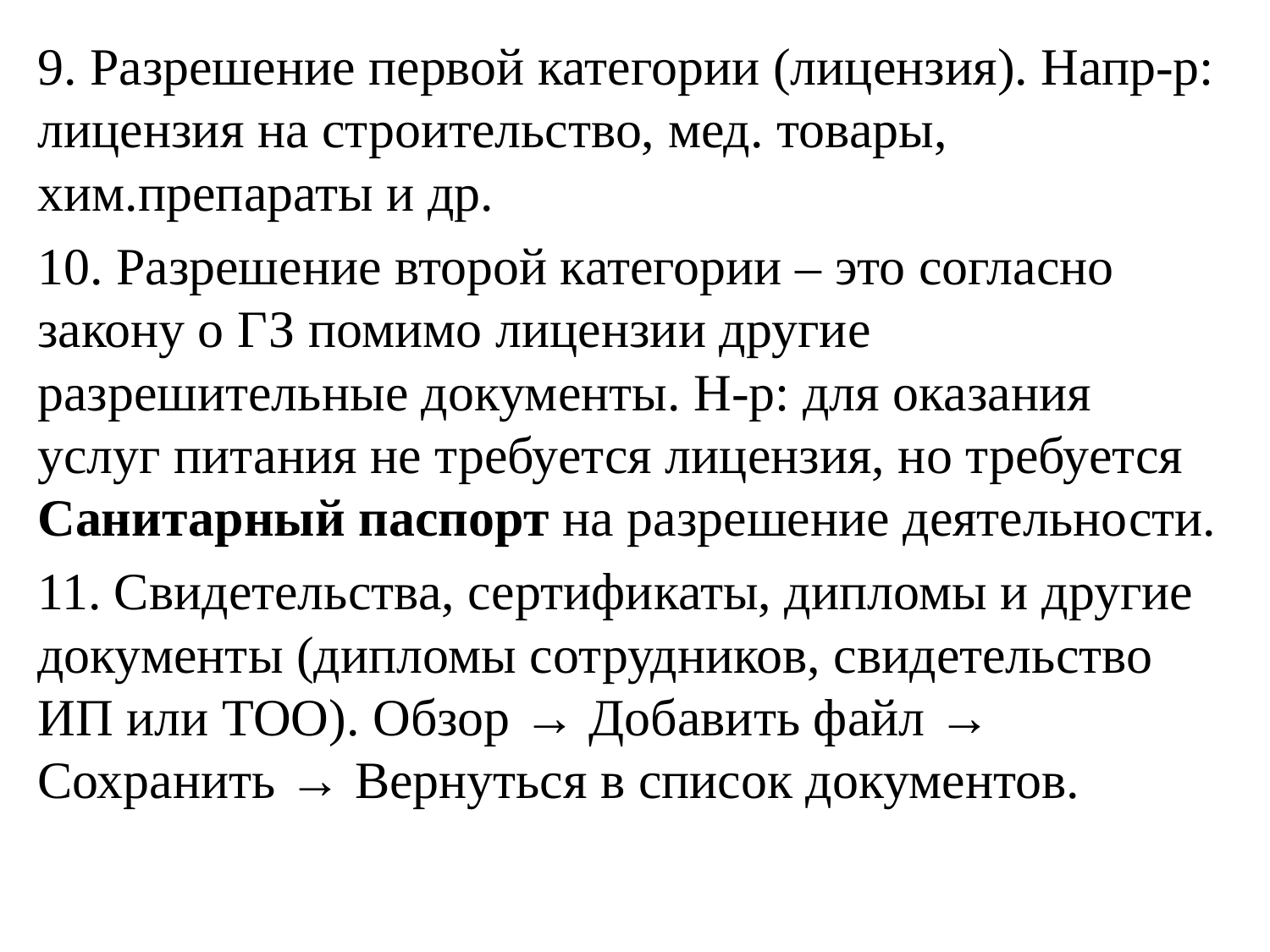

9. Разрешение первой категории (лицензия). Напр-р: лицензия на строительство, мед. товары, хим.препараты и др.
10. Разрешение второй категории – это согласно закону о ГЗ помимо лицензии другие разрешительные документы. Н-р: для оказания услуг питания не требуется лицензия, но требуется Санитарный паспорт на разрешение деятельности.
11. Свидетельства, сертификаты, дипломы и другие документы (дипломы сотрудников, свидетельство ИП или ТОО). Обзор → Добавить файл → Сохранить → Вернуться в список документов.